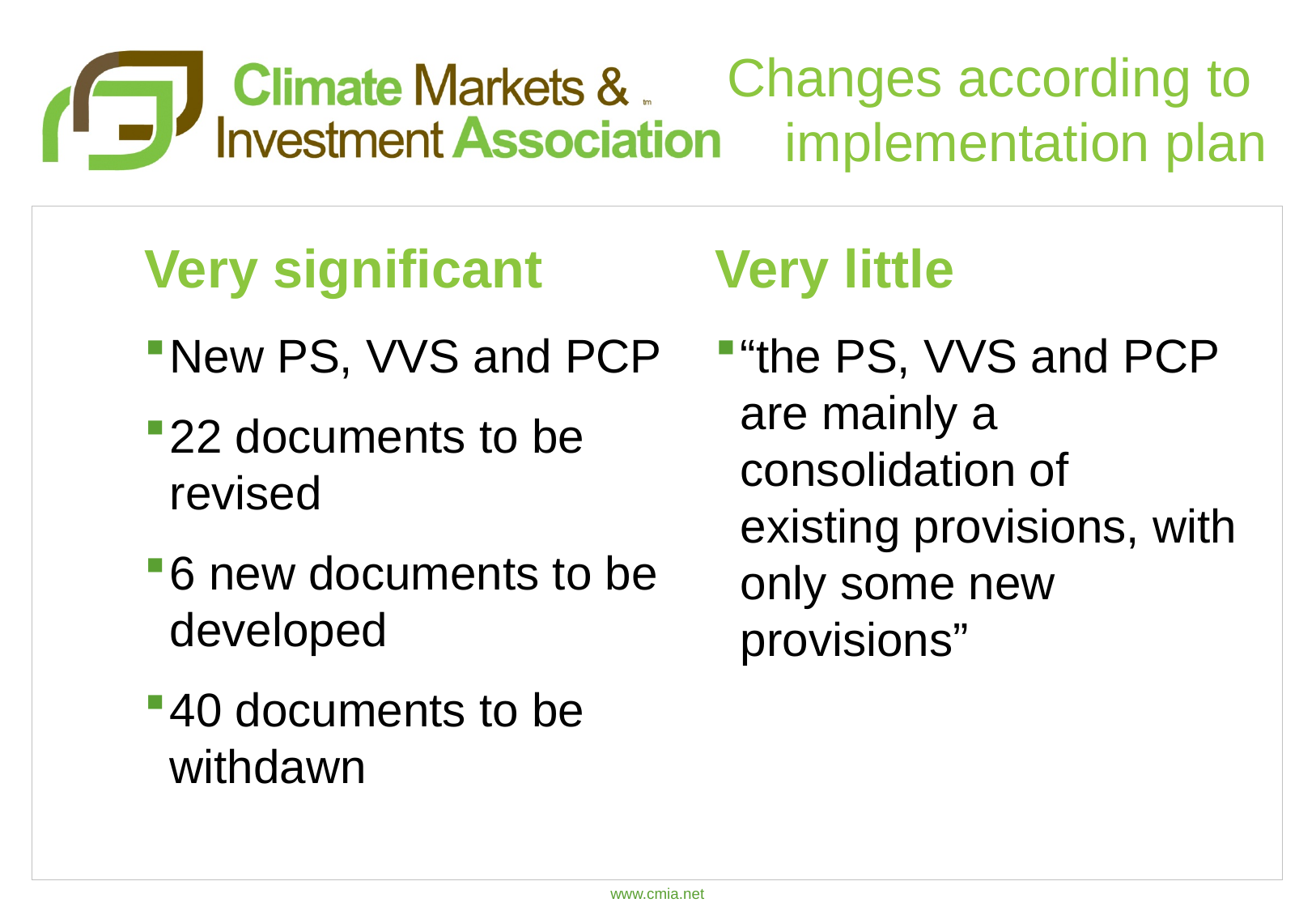

# Changes according to implementation plan
Very significant
New PS, VVS and PCP
22 documents to be revised
6 new documents to be developed
40 documents to be withdawn
Very little
“the PS, VVS and PCP are mainly a consolidation of existing provisions, with only some new provisions”